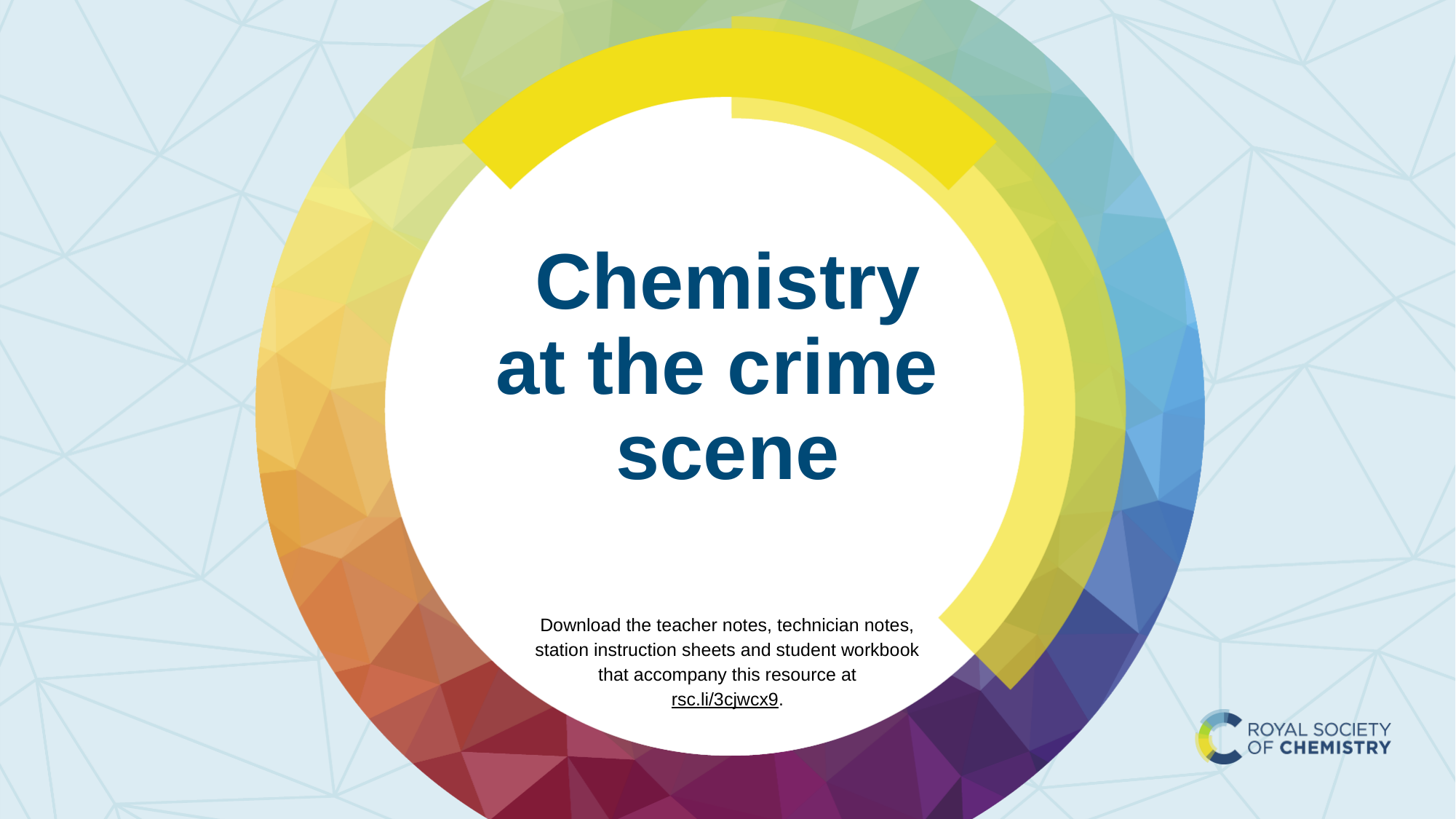

# Chemistry at the crime scene
Download the teacher notes, technician notes,
station instruction sheets and student workbook
that accompany this resource at
rsc.li/3cjwcx9.